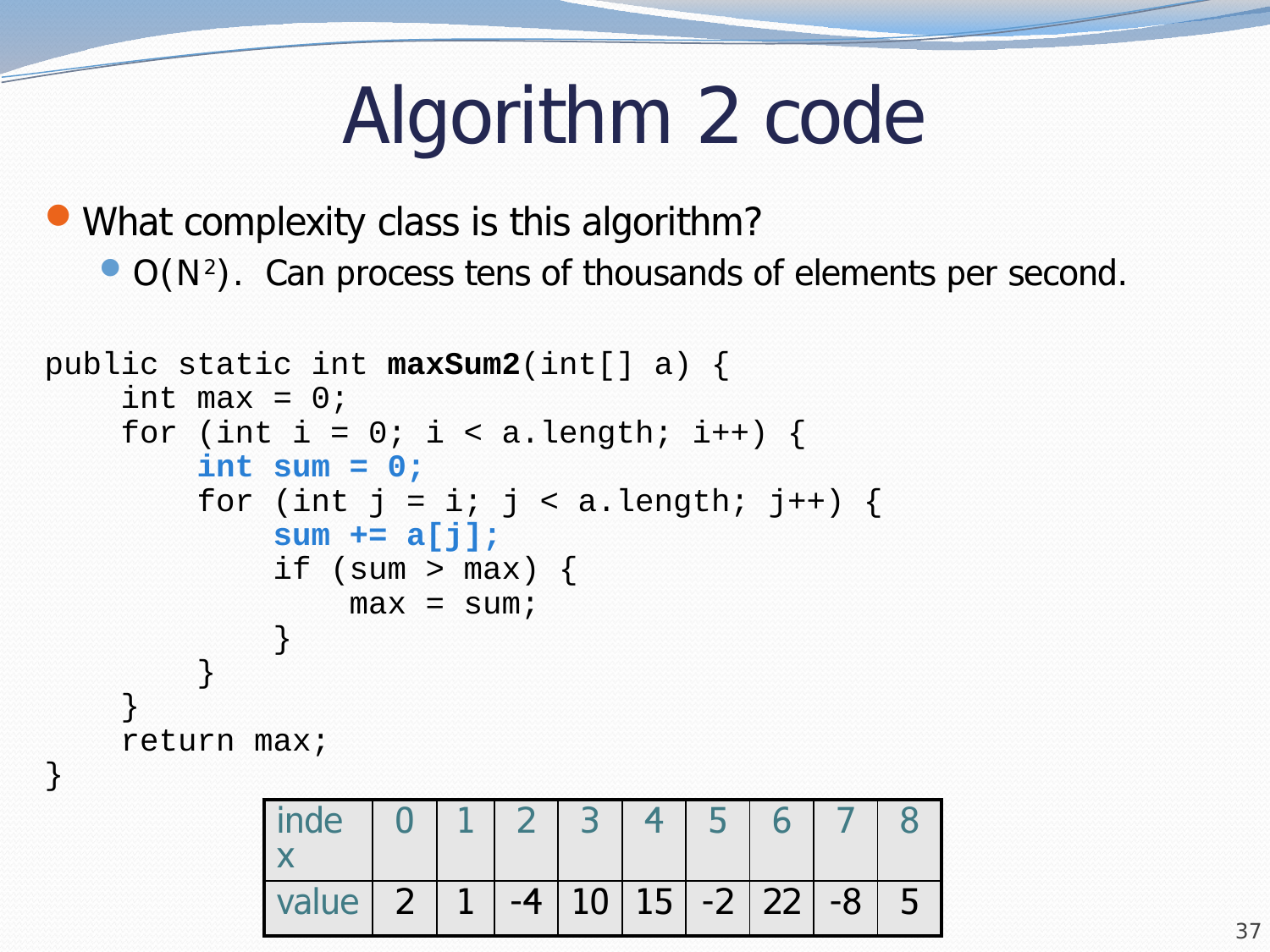

# Algorithm 2 code
What complexity class is this algorithm?
O(N2).  Can process tens of thousands of elements per second.

public static int maxSum2(int[] a) {
    int max = 0;
    for (int i = 0; i < a.length; i++) {
        int sum = 0;
        for (int j = i; j < a.length; j++) {
            sum += a[j];
            if (sum > max) {
                max = sum;
            }
        }
    }
    return max;
}
| index | 0 | 1 | 2 | 3 | 4 | 5 | 6 | 7 | 8 |
| --- | --- | --- | --- | --- | --- | --- | --- | --- | --- |
| value | 2 | 1 | -4 | 10 | 15 | -2 | 22 | -8 | 5 |